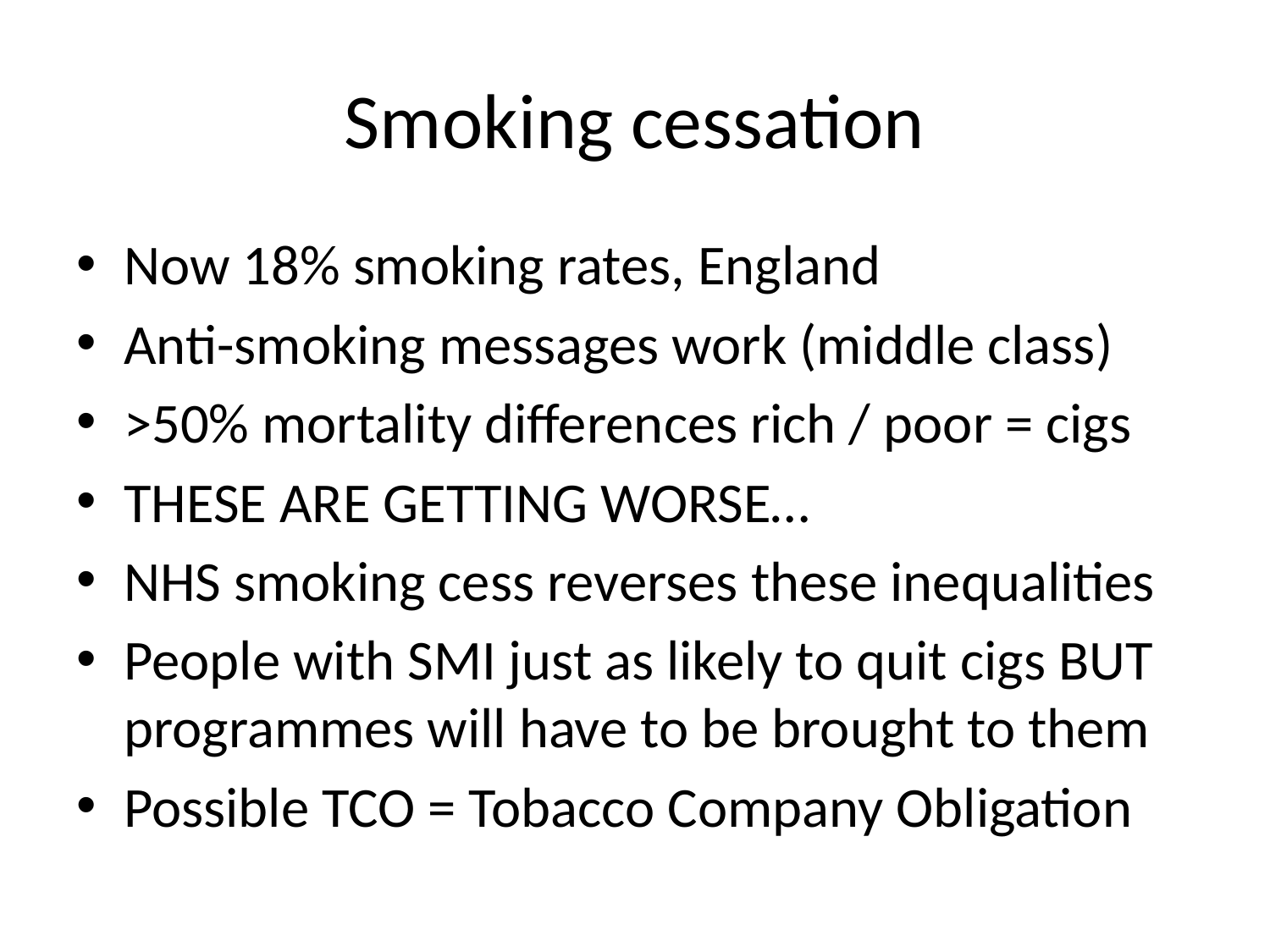

# Smoking cessation
Now 18% smoking rates, England
Anti-smoking messages work (middle class)
>50% mortality differences rich / poor = cigs
THESE ARE GETTING WORSE…
NHS smoking cess reverses these inequalities
People with SMI just as likely to quit cigs BUT programmes will have to be brought to them
Possible TCO = Tobacco Company Obligation